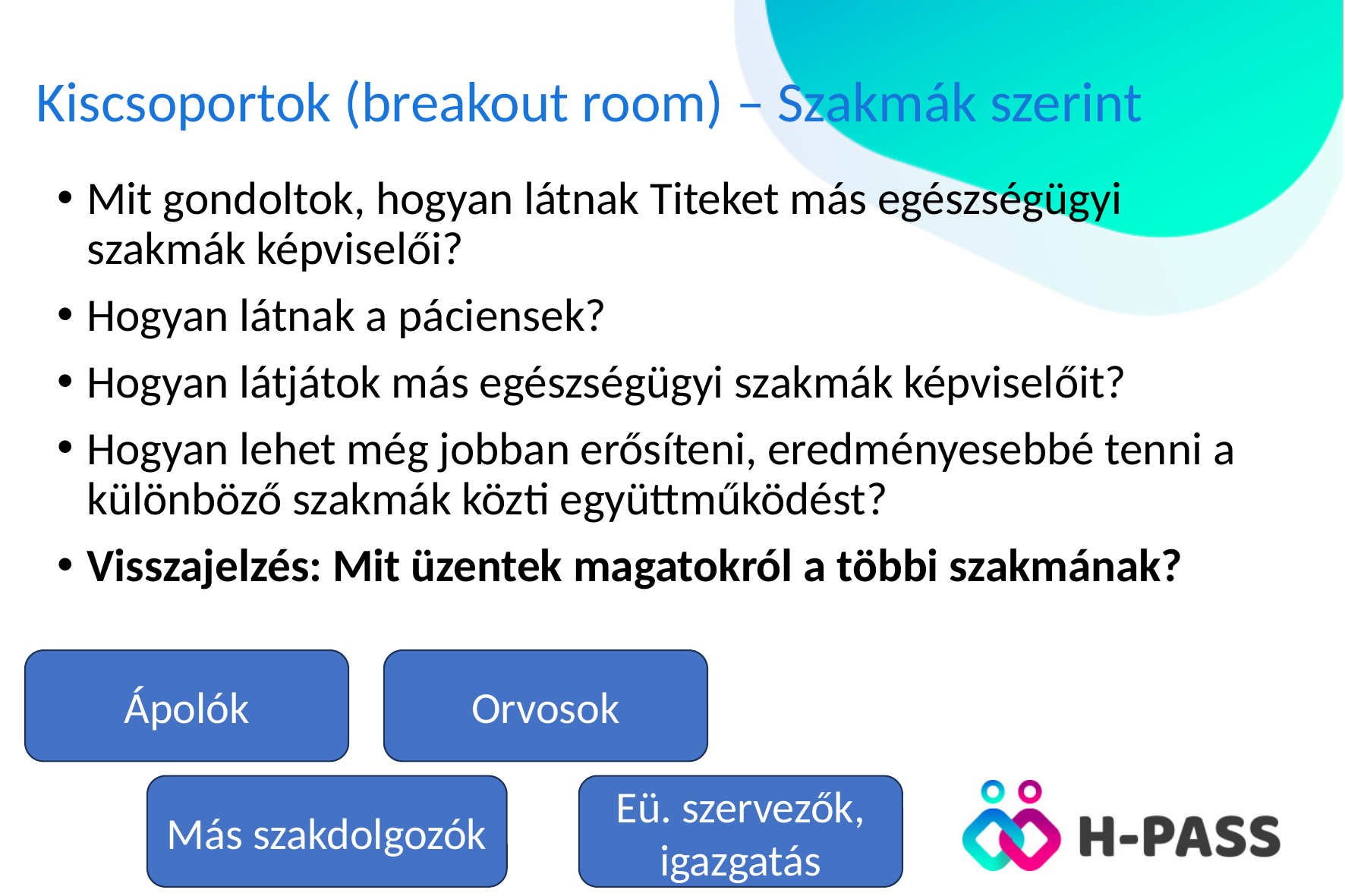

# Kiscsoportok (breakout room) – Szakmák szerint
Mit gondoltok, hogyan látnak Titeket más egészségügyi szakmák képviselői?
Hogyan látnak a páciensek?
Hogyan látjátok más egészségügyi szakmák képviselőit?
Hogyan lehet még jobban erősíteni, eredményesebbé tenni a különböző szakmák közti együttműködést?
Visszajelzés: Mit üzentek magatokról a többi szakmának?
Ápolók
Orvosok
Más szakdolgozók
Eü. szervezők, igazgatás